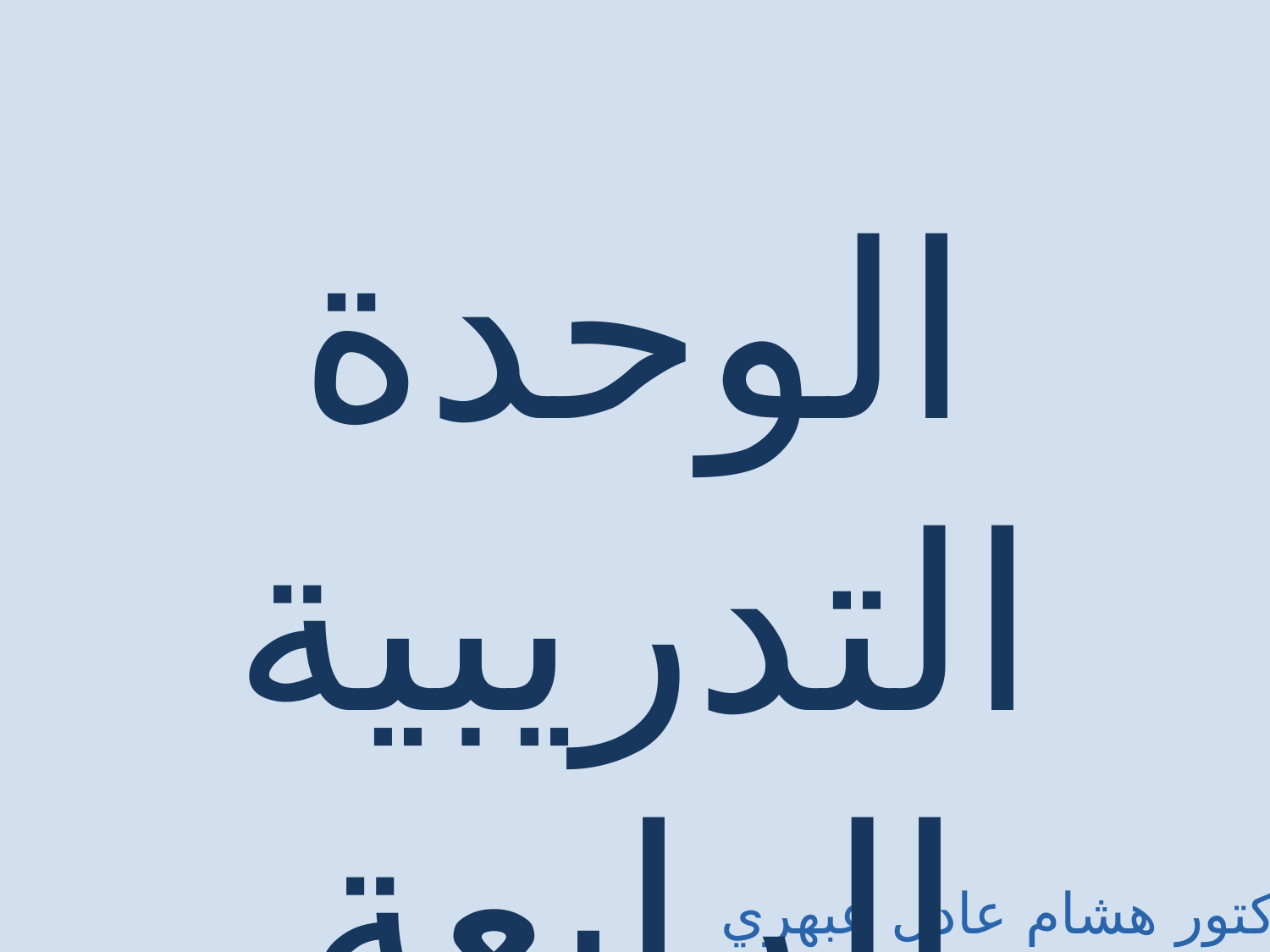

الوحدة التدريبية الرابعة
الدكتور هشام عادل عبهري